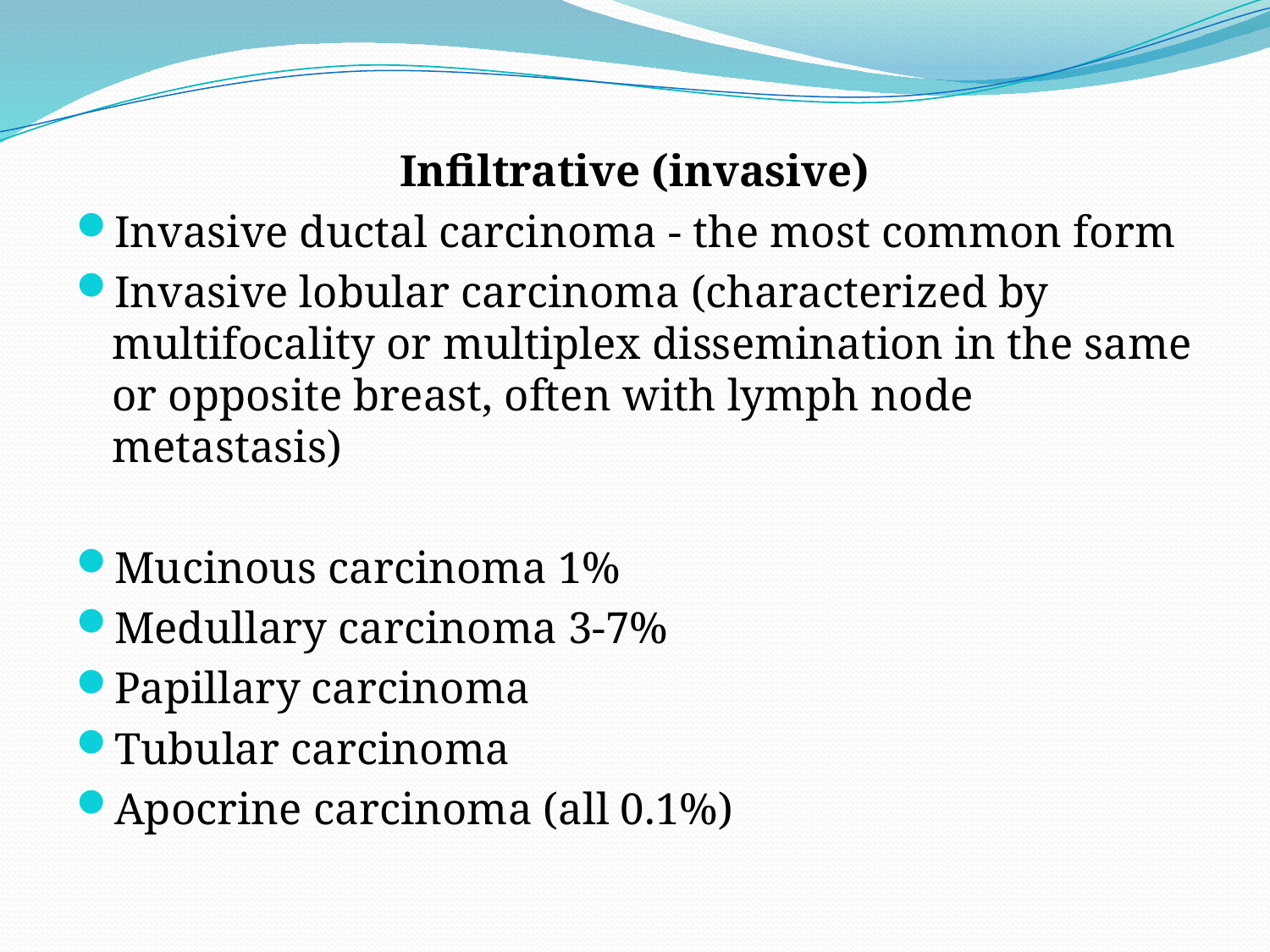

#
Infiltrative (invasive)
Invasive ductal carcinoma - the most common form
Invasive lobular carcinoma (characterized by multifocality or multiplex dissemination in the same or opposite breast, often with lymph node metastasis)

Mucinous carcinoma 1%
Medullary carcinoma 3-7%
Papillary carcinoma
Tubular carcinoma
Apocrine carcinoma (all 0.1%)